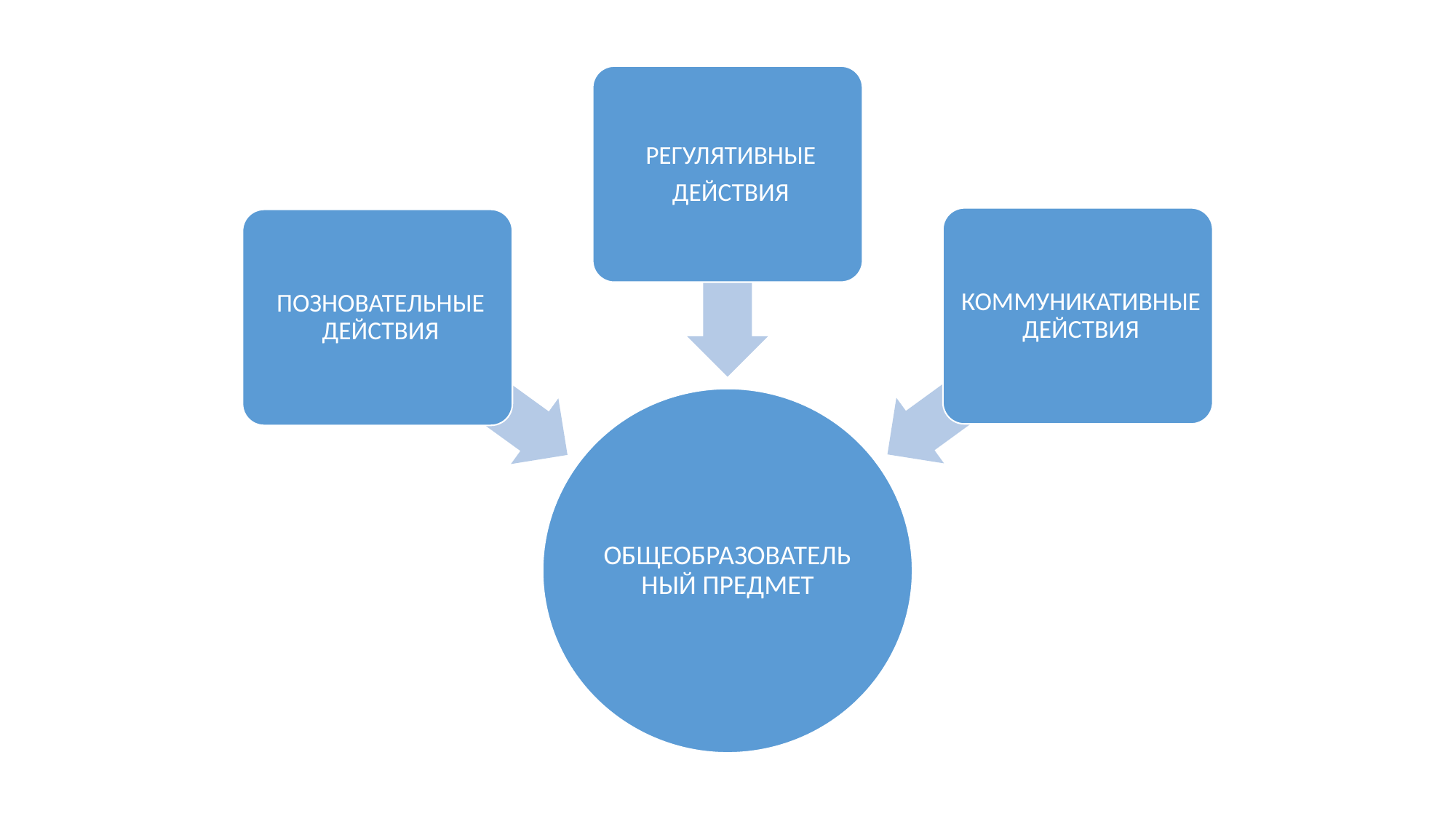

ОБЩЕОБРАЗОВАТЕЛЬНЫЙ ПРЕДМЕТ
ПОЗНОВАТЕЛЬНЫЕ ДЕЙСТВИЯ
РЕГУЛЯТИВНЫЕ
ДЕЙСТВИЯ
КОММУНИКАТИВНЫЕ ДЕЙСТВИЯ